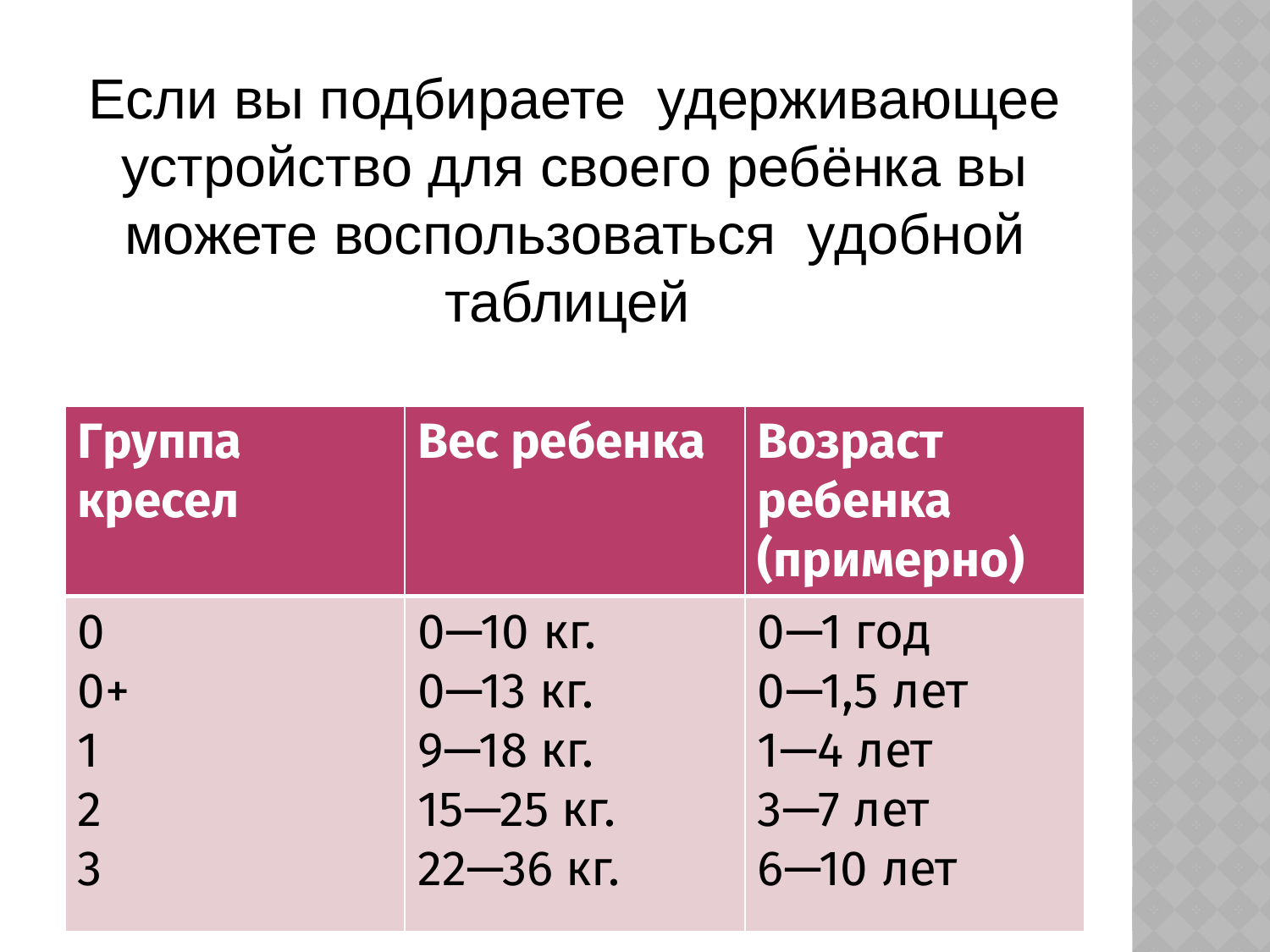

Если вы подбираете  удерживающее устройство для своего ребёнка вы можете воспользоваться  удобной таблицей
| Группа кресел | Вес ребенка | Возраст ребенка (примерно) |
| --- | --- | --- |
| 0 0+ 1 2 3 | 0—10 кг. 0—13 кг. 9—18 кг. 15—25 кг. 22—36 кг. | 0—1 год 0—1,5 лет 1—4 лет 3—7 лет 6—10 лет |